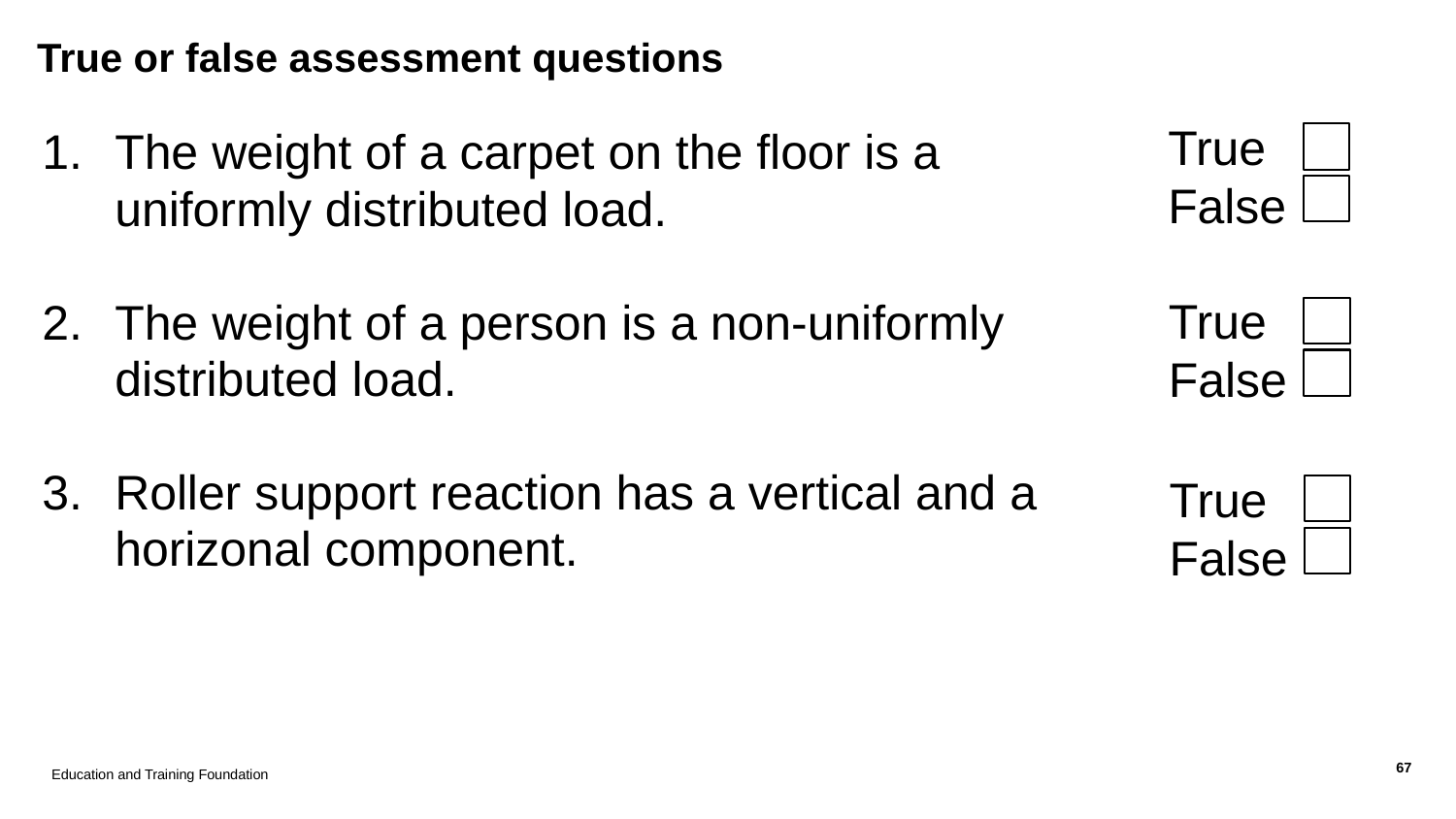

# True or false assessment questions
True
False

The weight of a carpet on the floor is a uniformly distributed load.
The weight of a person is a non-uniformly distributed load.
Roller support reaction has a vertical and a horizonal component.
True
False

True
False

Education and Training Foundation
67